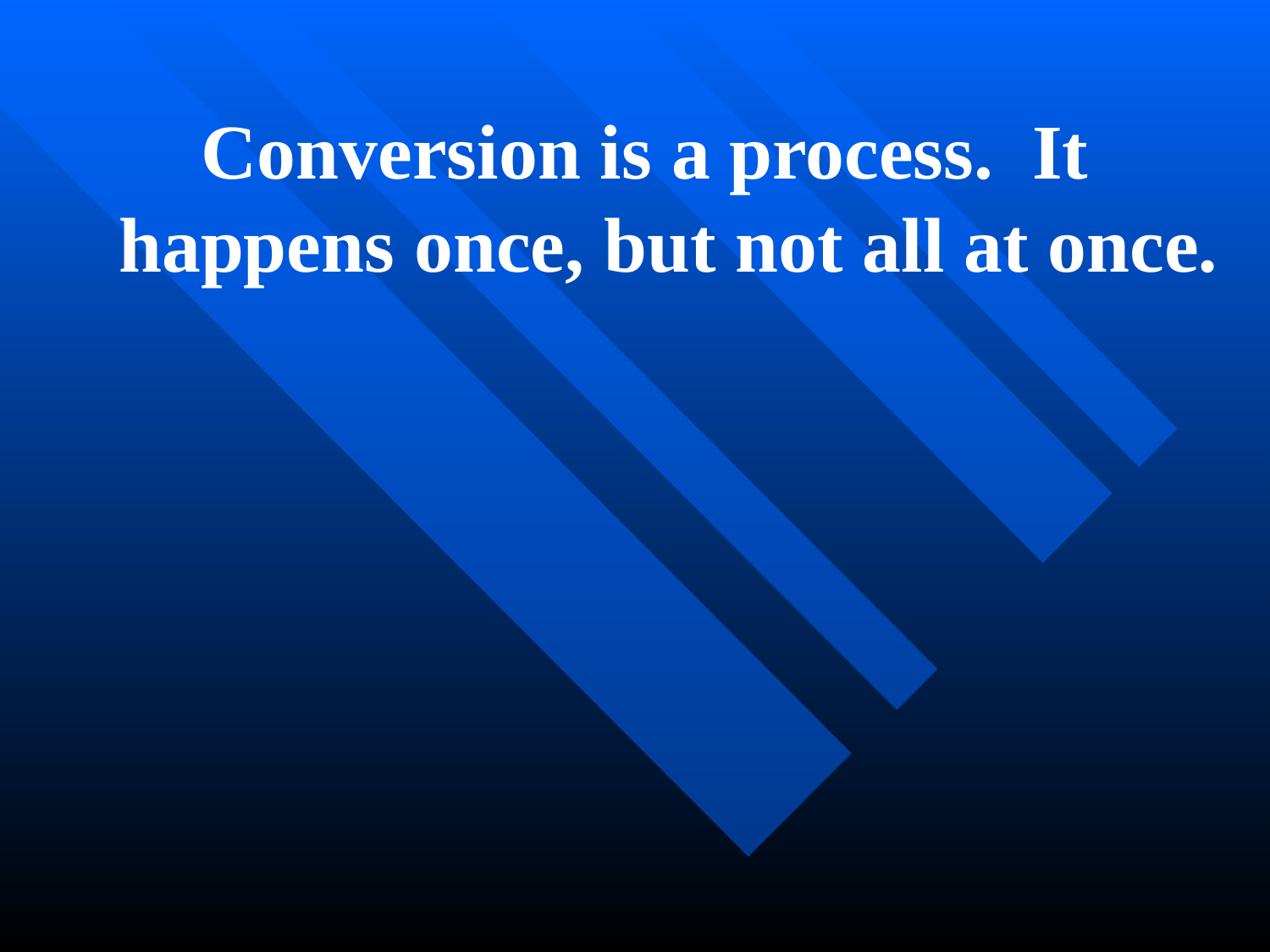

Conversion is a process.  It happens once, but not all at once.